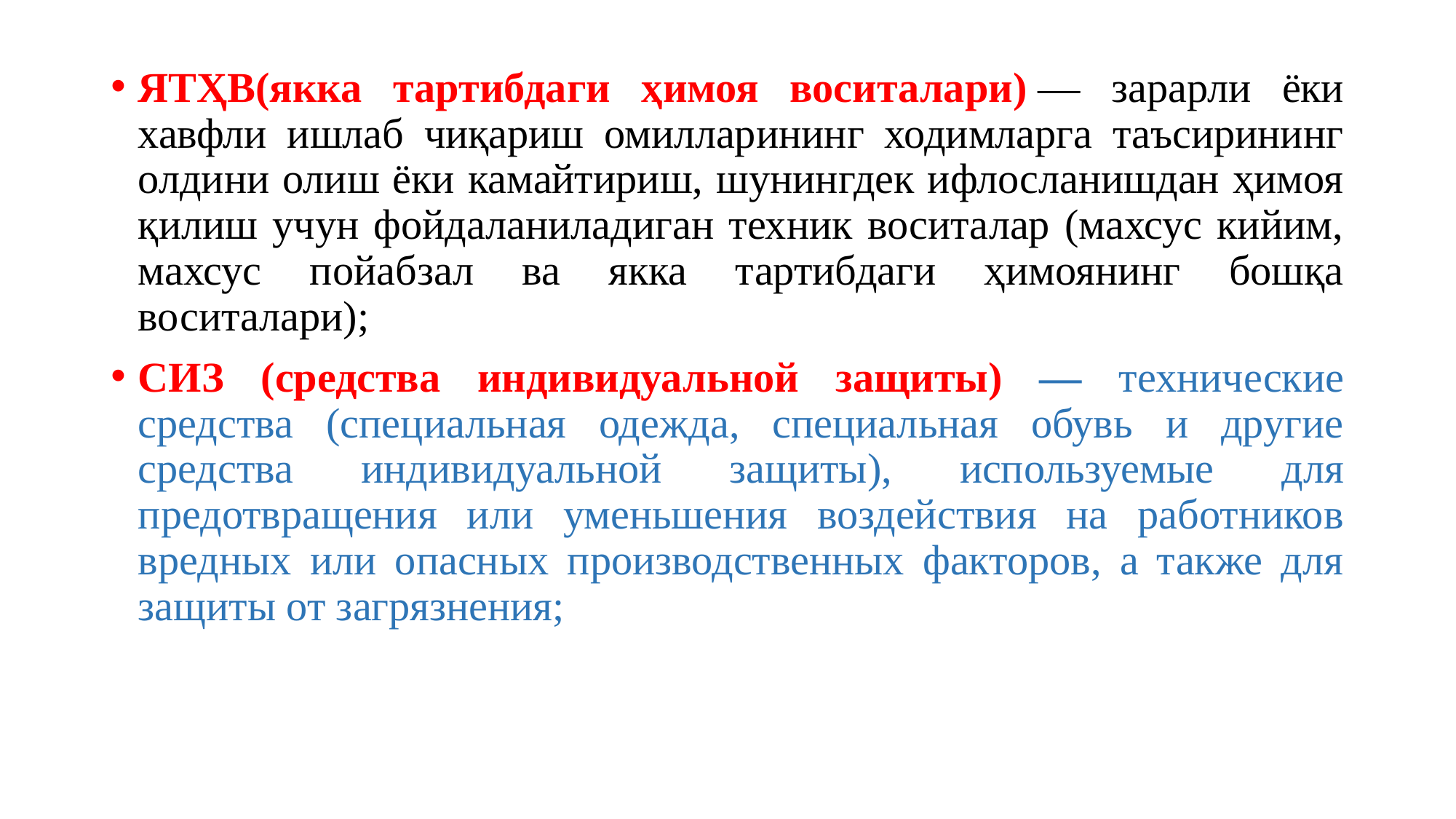

ЯТҲВ(якка тартибдаги ҳимоя воситалари) — зарарли ёки хавфли ишлаб чиқариш омилларининг ходимларга таъсирининг олдини олиш ёки камайтириш, шунингдек ифлосланишдан ҳимоя қилиш учун фойдаланиладиган техник воситалар (махсус кийим, махсус пойабзал ва якка тартибдаги ҳимоянинг бошқа воситалари);
СИЗ (средства индивидуальной защиты) — технические средства (специальная одежда, специальная обувь и другие средства индивидуальной защиты), используемые для предотвращения или уменьшения воздействия на работников вредных или опасных производственных факторов, а также для защиты от загрязнения;